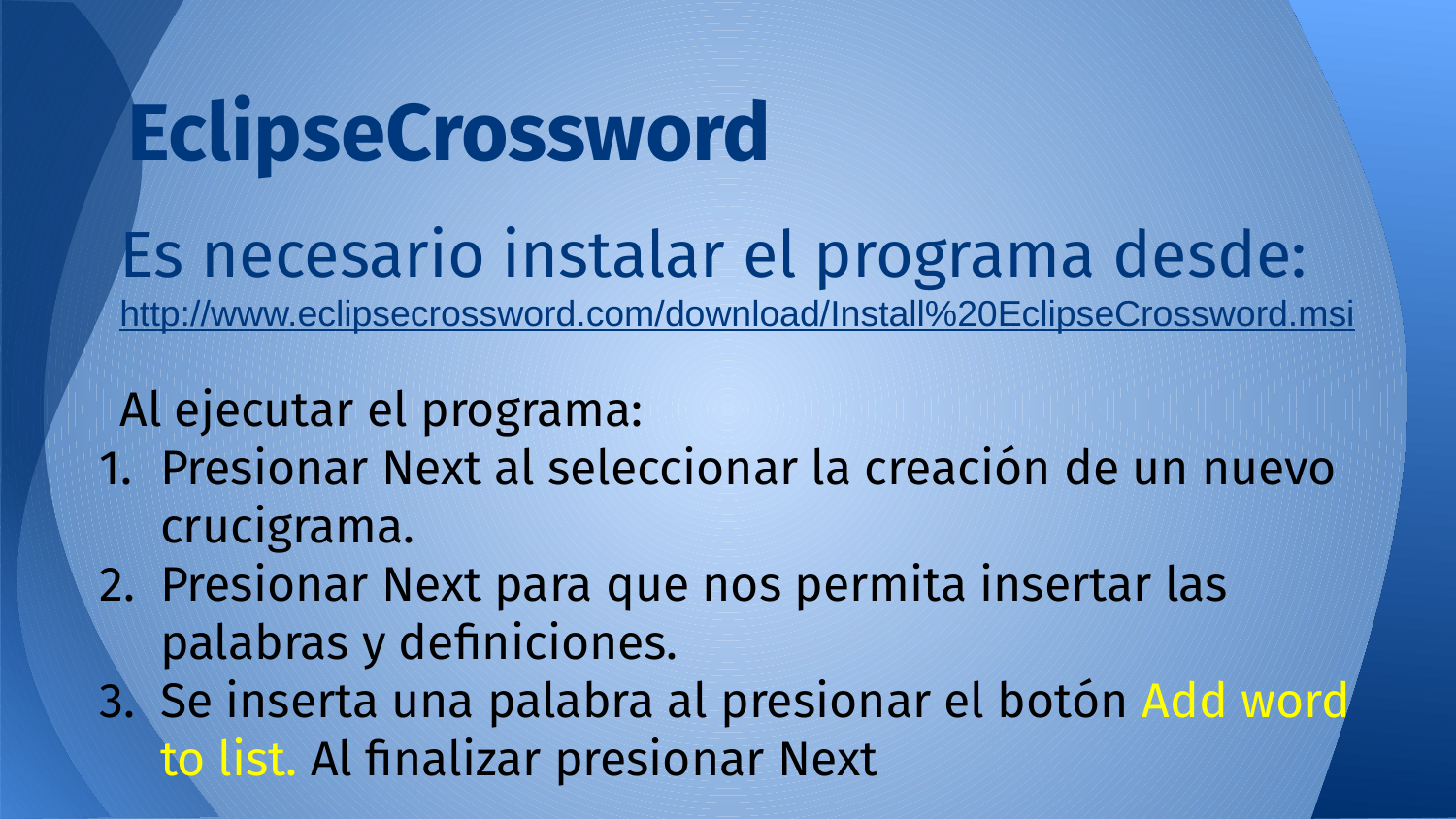

# EclipseCrossword
Es necesario instalar el programa desde:
http://www.eclipsecrossword.com/download/Install%20EclipseCrossword.msi

Al ejecutar el programa:
Presionar Next al seleccionar la creación de un nuevo crucigrama.
Presionar Next para que nos permita insertar las palabras y definiciones.
Se inserta una palabra al presionar el botón Add word to list. Al finalizar presionar Next